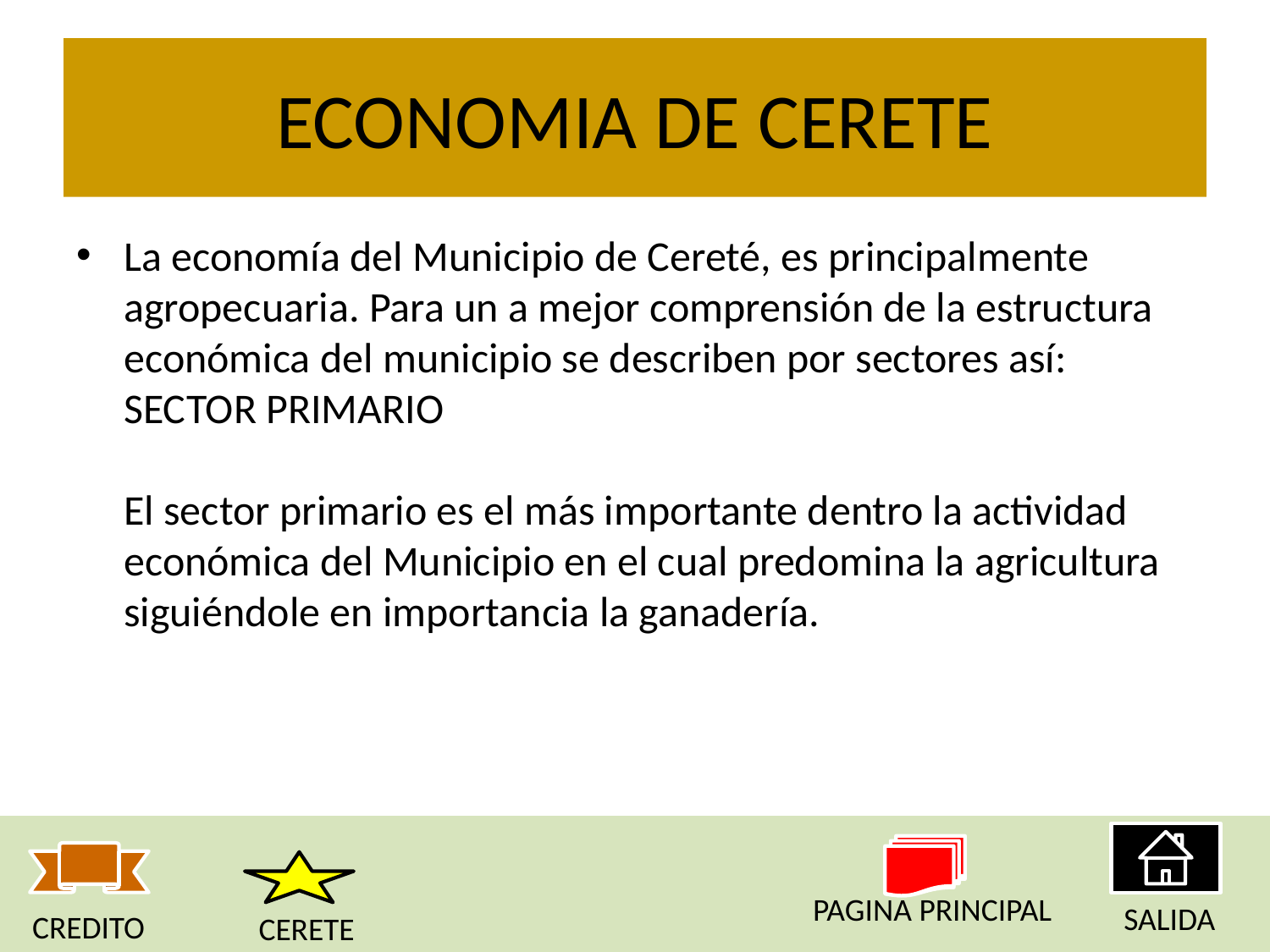

# ECONOMIA DE CERETE
La economía del Municipio de Cereté, es principalmente agropecuaria. Para un a mejor comprensión de la estructura económica del municipio se describen por sectores así:
SECTOR PRIMARIO
El sector primario es el más importante dentro la actividad económica del Municipio en el cual predomina la agricultura siguiéndole en importancia la ganadería.

PAGINA PRINCIPAL
SALIDA
CREDITO
CERETE